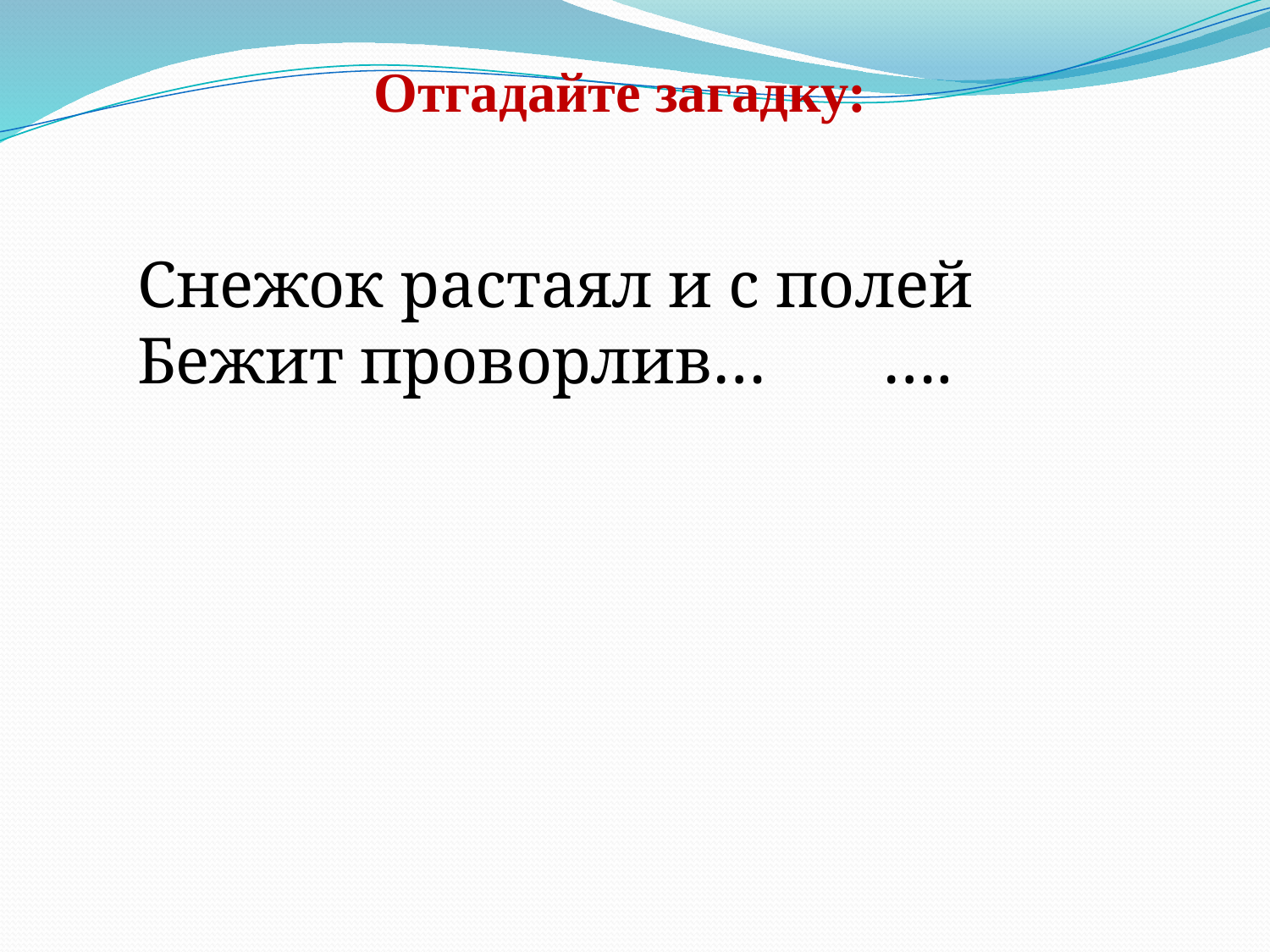

Отгадайте загадку:

Снежок растаял и с полей
Бежит проворлив…       ….